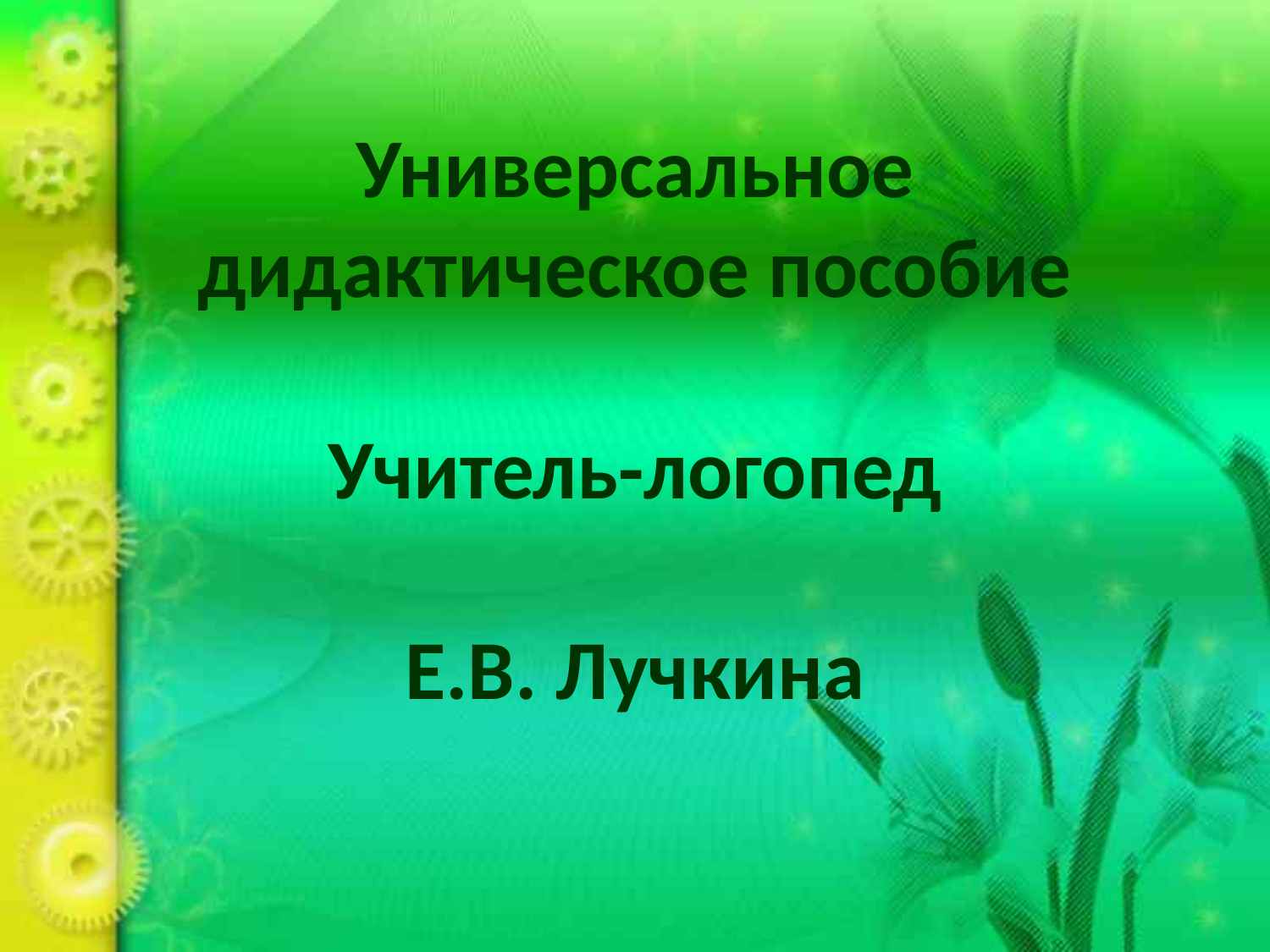

# Универсальное дидактическое пособие Учитель-логопед Е.В. Лучкина